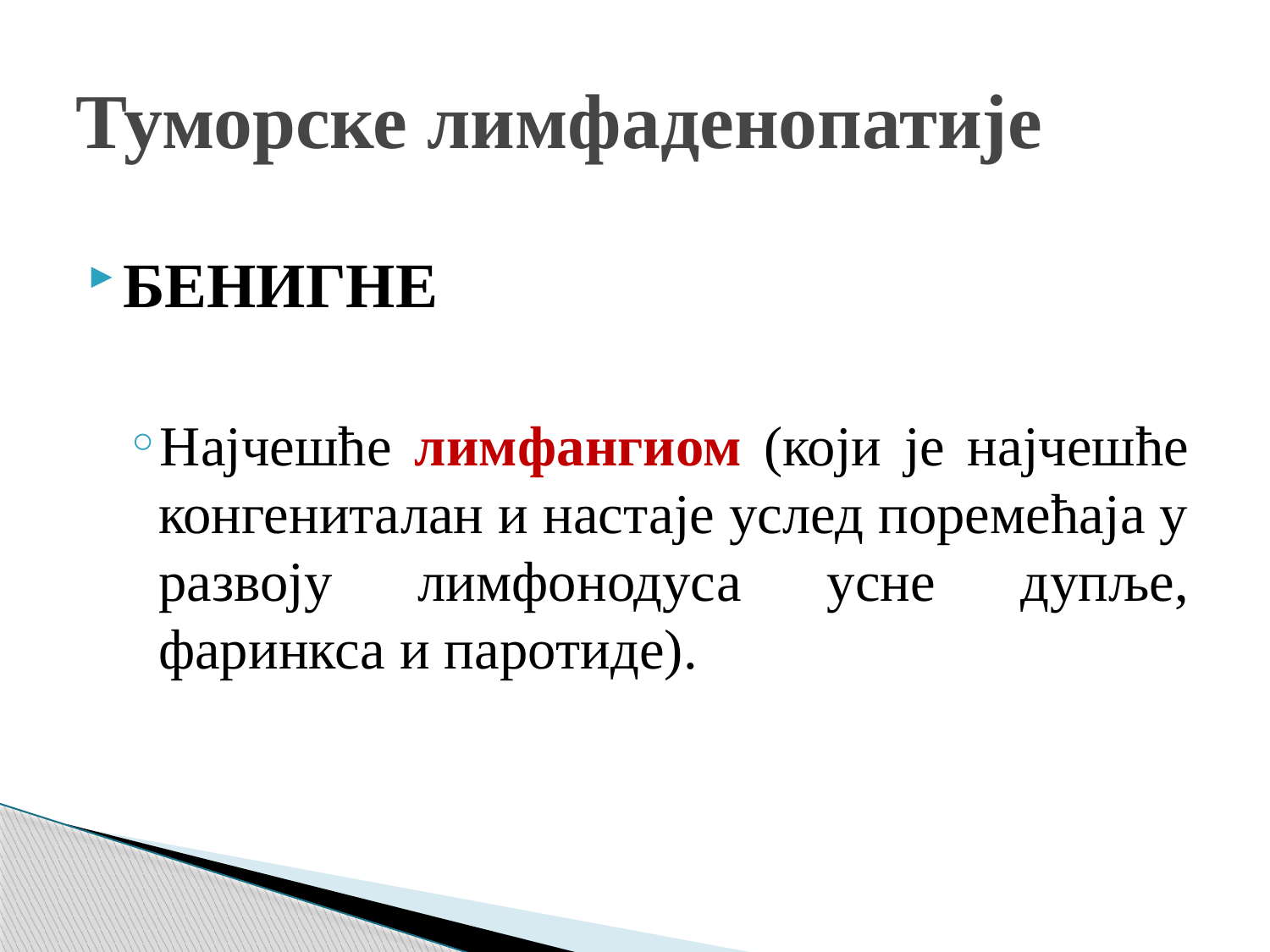

# Туморске лимфаденопатије
БЕНИГНЕ

Најчешће лимфангиом (који је најчешће конгениталан и настаје услед поремећаја у развоју лимфонодуса усне дупље, фаринкса и паротиде).